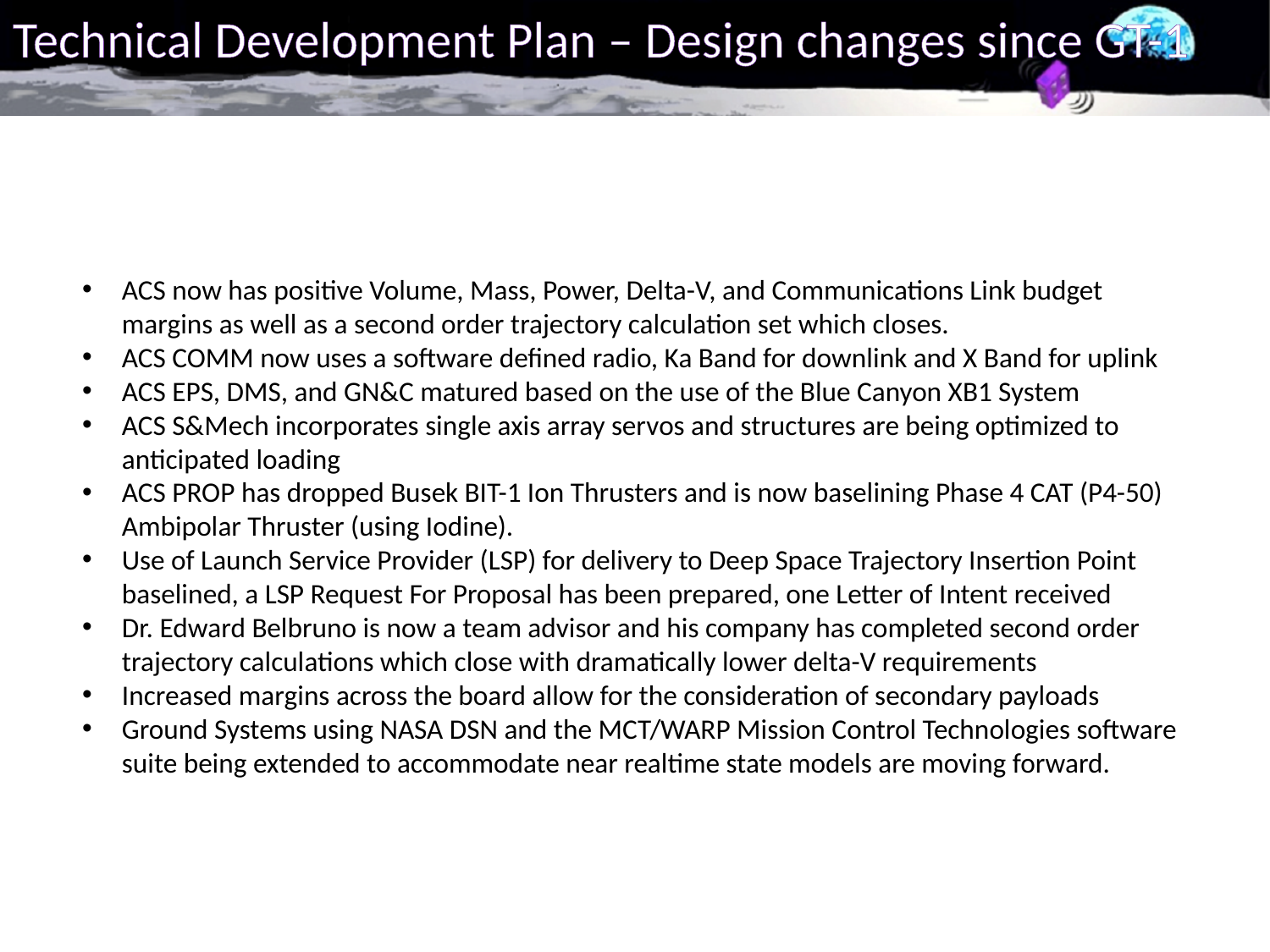

# Technical Development Plan – Design changes since GT-1
ACS now has positive Volume, Mass, Power, Delta-V, and Communications Link budget margins as well as a second order trajectory calculation set which closes.
ACS COMM now uses a software defined radio, Ka Band for downlink and X Band for uplink
ACS EPS, DMS, and GN&C matured based on the use of the Blue Canyon XB1 System
ACS S&Mech incorporates single axis array servos and structures are being optimized to  anticipated loading
ACS PROP has dropped Busek BIT-1 Ion Thrusters and is now baselining Phase 4 CAT (P4-50) Ambipolar Thruster (using Iodine).
Use of Launch Service Provider (LSP) for delivery to Deep Space Trajectory Insertion Point baselined, a LSP Request For Proposal has been prepared, one Letter of Intent received
Dr. Edward Belbruno is now a team advisor and his company has completed second order trajectory calculations which close with dramatically lower delta-V requirements
Increased margins across the board allow for the consideration of secondary payloads
Ground Systems using NASA DSN and the MCT/WARP Mission Control Technologies software suite being extended to accommodate near realtime state models are moving forward.